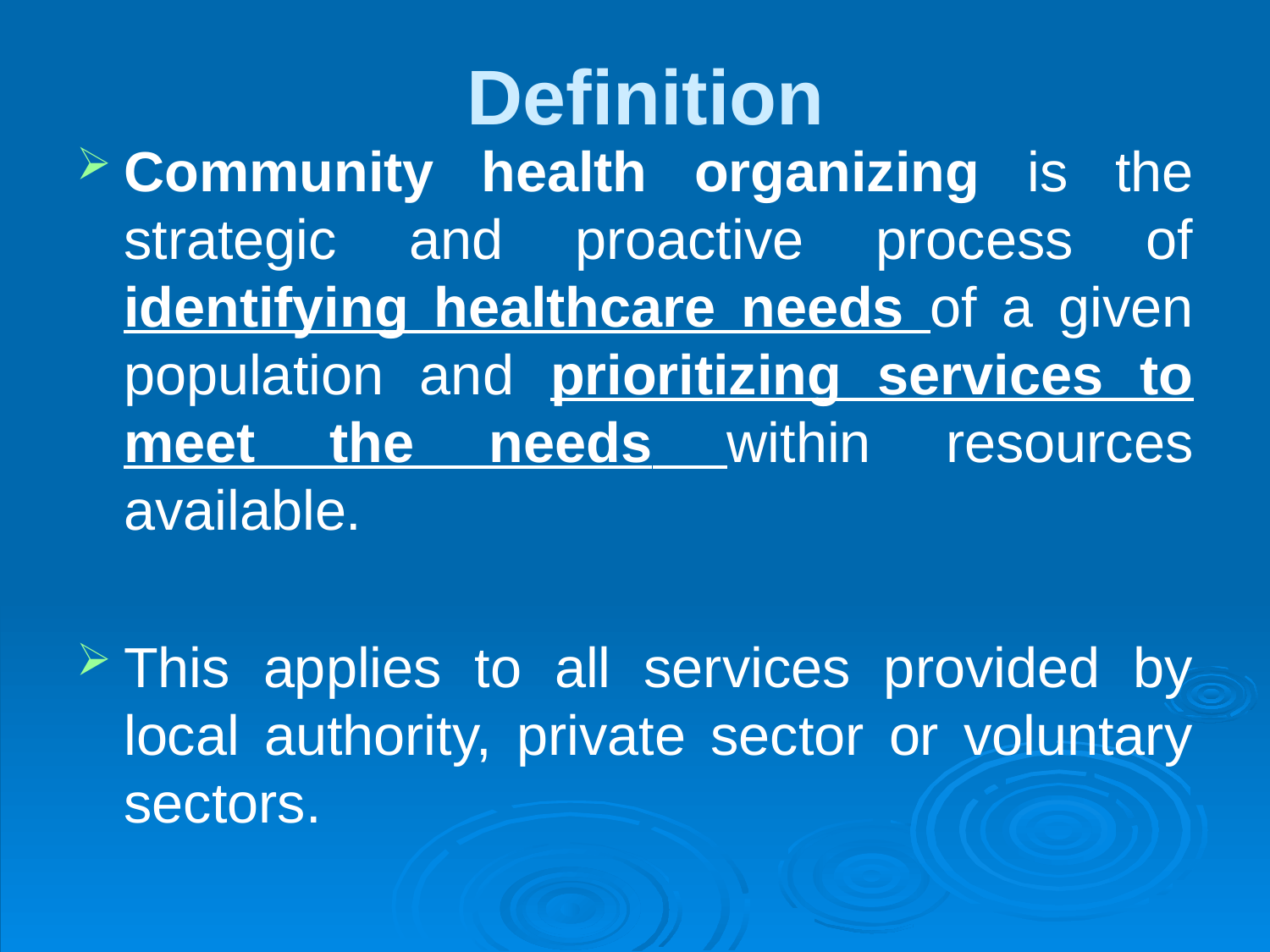

# Definition
Community health organizing is the strategic and proactive process of identifying healthcare needs of a given population and prioritizing services to meet the needs within resources available.

This applies to all services provided by local authority, private sector or voluntary sectors.